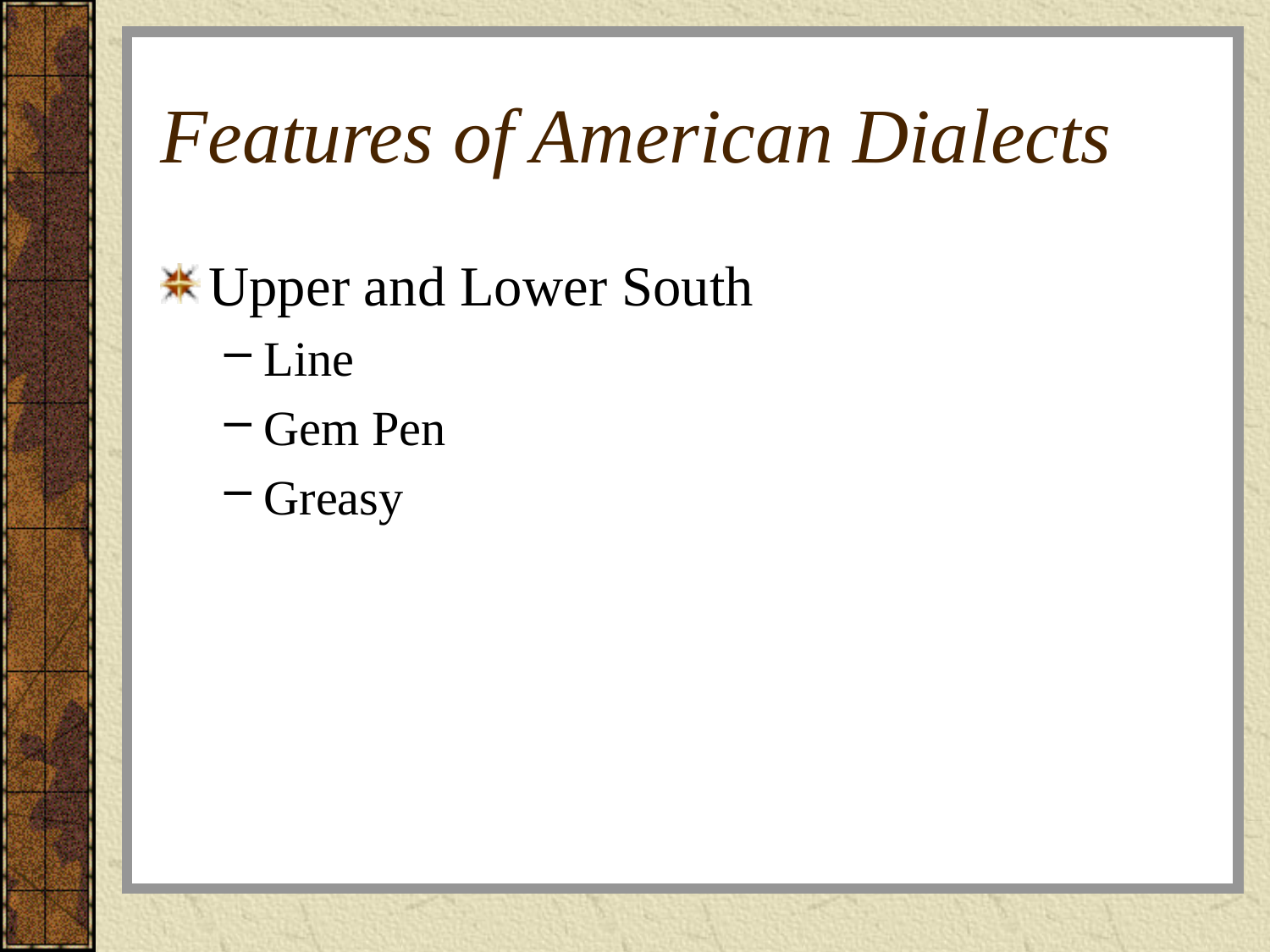

# Features of American Dialects
Upper and Lower South
Line
Gem Pen
Greasy